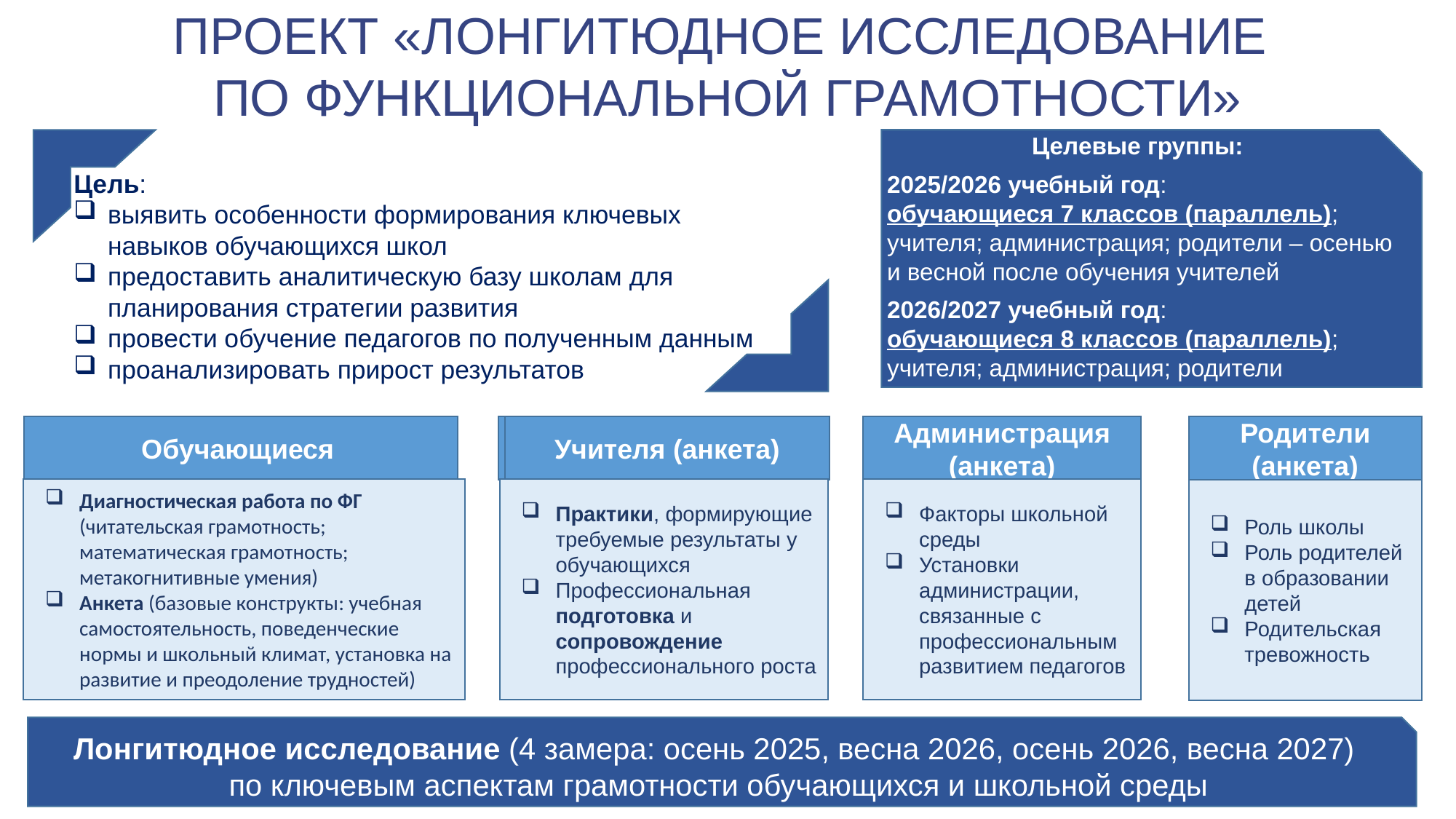

ПРОЕКТ «ЛОНГИТЮДНОЕ ИССЛЕДОВАНИЕ
ПО ФУНКЦИОНАЛЬНОЙ ГРАМОТНОСТИ»
Целевые группы:
2025/2026 учебный год:
обучающиеся 7 классов (параллель); учителя; администрация; родители – осенью и весной после обучения учителей
2026/2027 учебный год:
обучающиеся 8 классов (параллель); учителя; администрация; родители

Цель:
выявить особенности формирования ключевых навыков обучающихся школ
предоставить аналитическую базу школам для планирования стратегии развития
провести обучение педагогов по полученным данным
проанализировать прирост результатов

Обучающиеся
Учителя (анкета)
Учителя (анкета)
Администрация (анкета)
Родители (анкета)
Диагностическая работа по ФГ (читательская грамотность; математическая грамотность; метакогнитивные умения)
Анкета (базовые конструкты: учебная самостоятельность, поведенческие нормы и школьный климат, установка на развитие и преодоление трудностей)
Практики, формирующие требуемые результаты у обучающихся
Профессиональная подготовка и сопровождение профессионального роста
Факторы школьной среды
Установки администрации, связанные с профессиональным развитием педагогов
Роль школы
Роль родителей в образовании детей
Родительская тревожность
Лонгитюдное исследование (4 замера: осень 2025, весна 2026, осень 2026, весна 2027)
по ключевым аспектам грамотности обучающихся и школьной среды